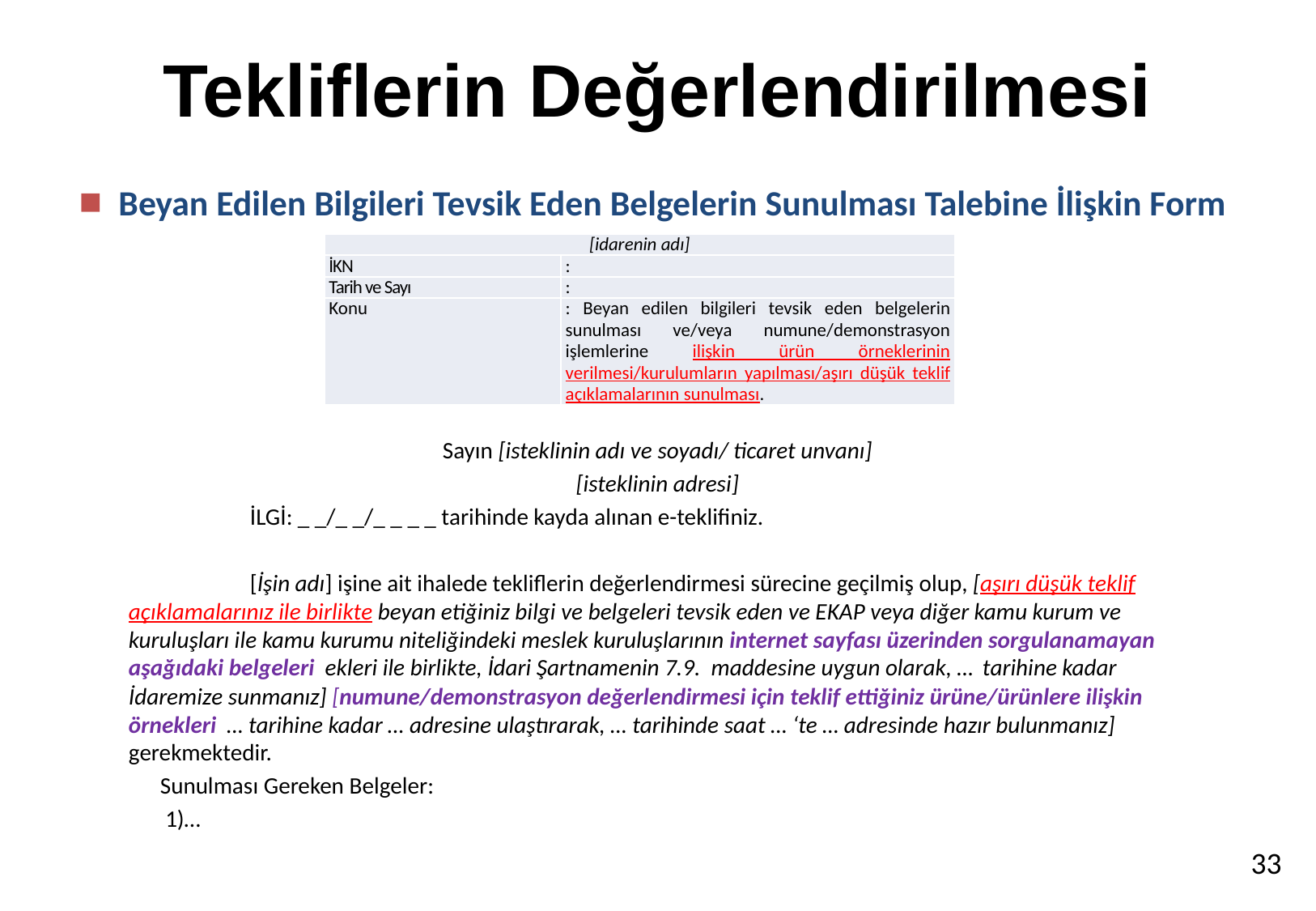

# Tekliflerin Değerlendirilmesi
Beyan Edilen Bilgileri Tevsik Eden Belgelerin Sunulması Talebine İlişkin Form
| [idarenin adı] |  |
| --- | --- |
| İKN | : |
| Tarih ve Sayı | : |
| Konu | : Beyan edilen bilgileri tevsik eden belgelerin sunulması ve/veya numune/demonstrasyon işlemlerine ilişkin ürün örneklerinin verilmesi/kurulumların yapılması/aşırı düşük teklif açıklamalarının sunulması. |
Sayın [isteklinin adı ve soyadı/ ticaret unvanı]
[isteklinin adresi]
	İLGİ: _ _/_ _/_ _ _ _ tarihinde kayda alınan e-teklifiniz.

	[İşin adı] işine ait ihalede tekliflerin değerlendirmesi sürecine geçilmiş olup, [aşırı düşük teklif açıklamalarınız ile birlikte beyan etiğiniz bilgi ve belgeleri tevsik eden ve EKAP veya diğer kamu kurum ve kuruluşları ile kamu kurumu niteliğindeki meslek kuruluşlarının internet sayfası üzerinden sorgulanamayan aşağıdaki belgeleri  ekleri ile birlikte, İdari Şartnamenin 7.9.  maddesine uygun olarak, …  tarihine kadar İdaremize sunmanız] [numune/demonstrasyon değerlendirmesi için teklif ettiğiniz ürüne/ürünlere ilişkin örnekleri  … tarihine kadar … adresine ulaştırarak, … tarihinde saat … ‘te … adresinde hazır bulunmanız] gerekmektedir.
      Sunulması Gereken Belgeler:
       1)…

33